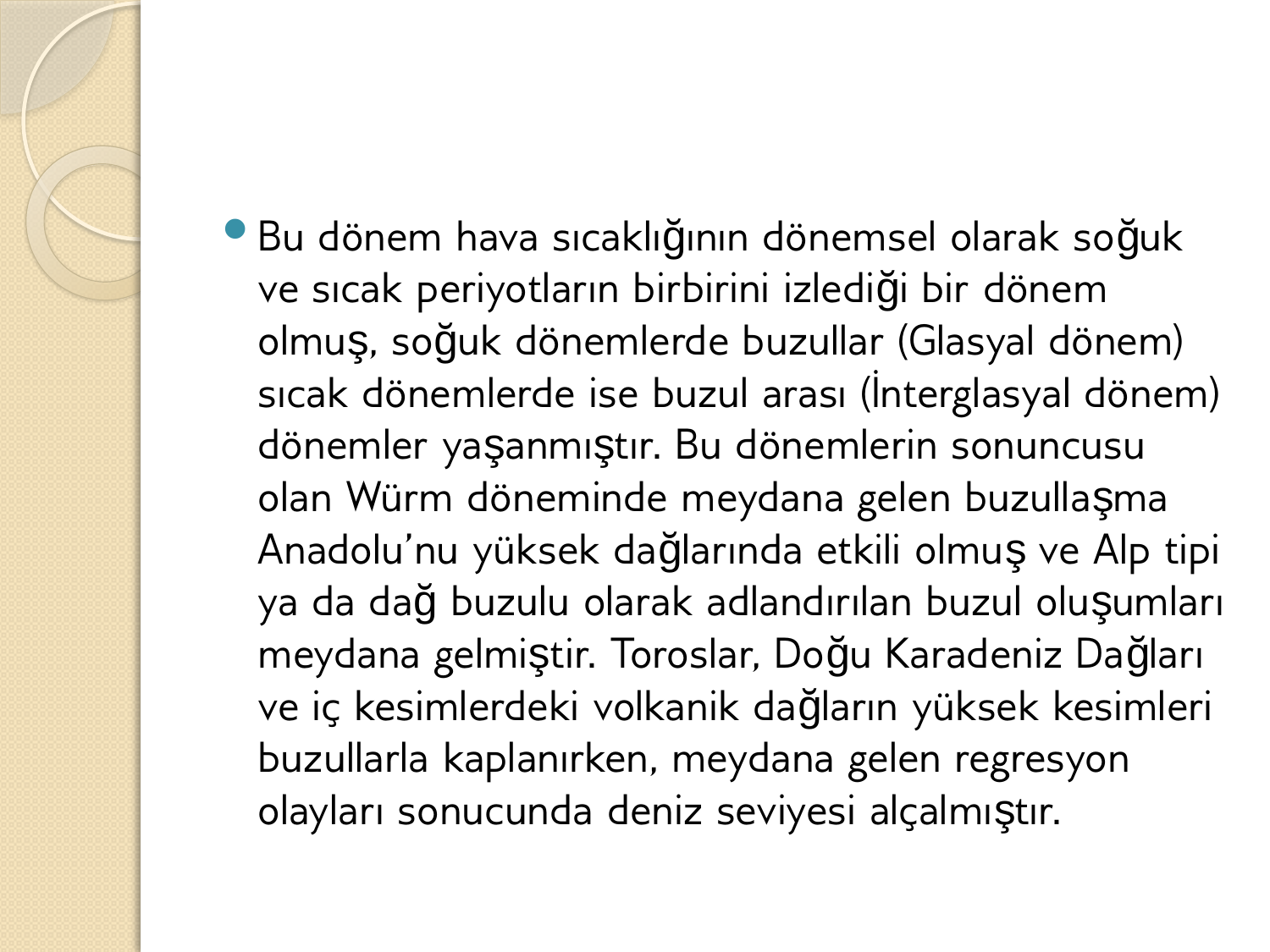

Bu dönem hava sıcaklığının dönemsel olarak soğuk ve sıcak periyotların birbirini izlediği bir dönem olmuş, soğuk dönemlerde buzullar (Glasyal dönem) sıcak dönemlerde ise buzul arası (İnterglasyal dönem) dönemler yaşanmıştır. Bu dönemlerin sonuncusu olan Würm döneminde meydana gelen buzullaşma Anadolu’nu yüksek dağlarında etkili olmuş ve Alp tipi ya da dağ buzulu olarak adlandırılan buzul oluşumları meydana gelmiştir. Toroslar, Doğu Karadeniz Dağları ve iç kesimlerdeki volkanik dağların yüksek kesimleri buzullarla kaplanırken, meydana gelen regresyon olayları sonucunda deniz seviyesi alçalmıştır.